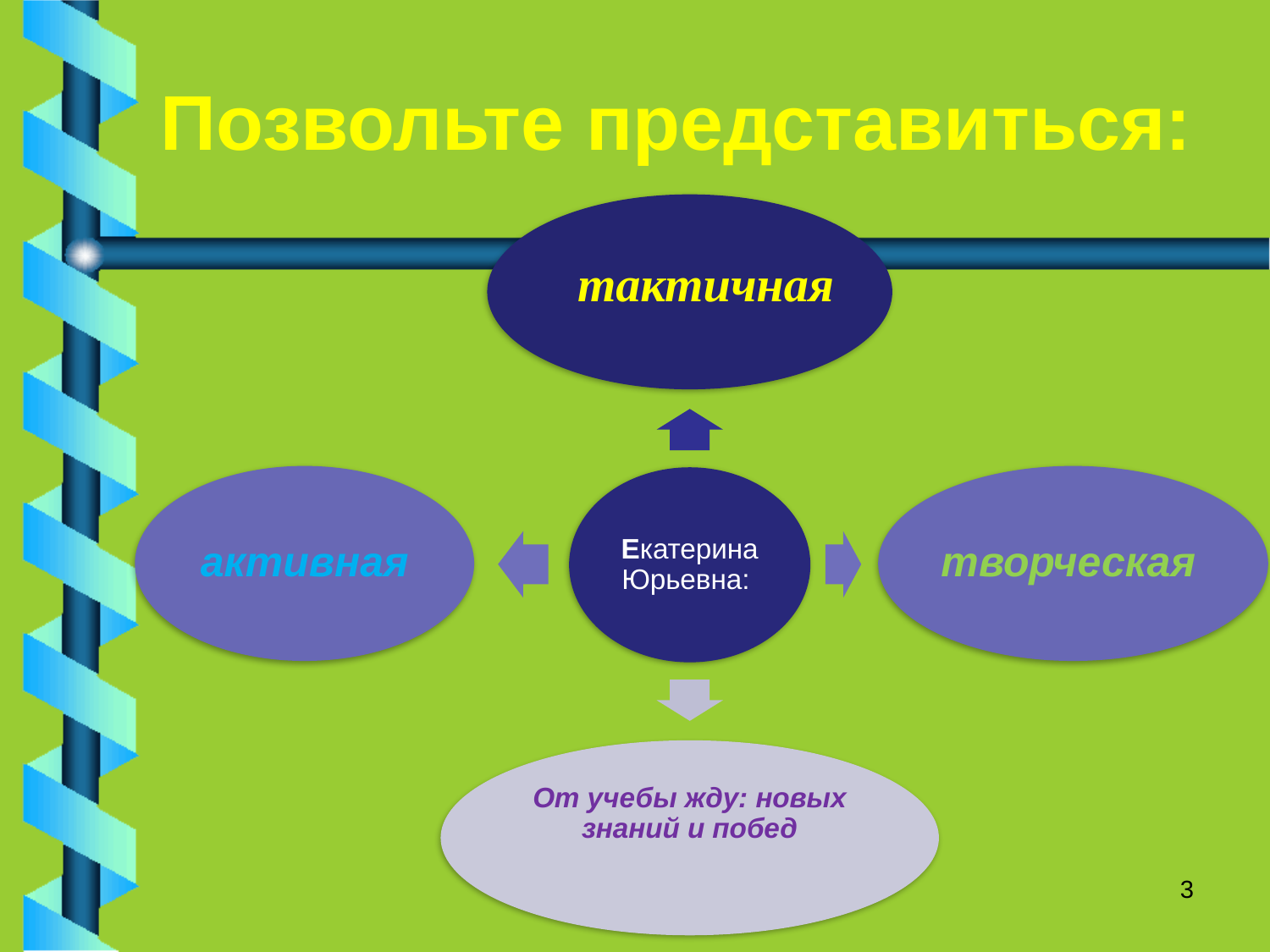

# Позвольте представиться:
Екатерина Юрьевна:

творческая

От учебы жду: новых знаний и побед

активная
тактичная

3